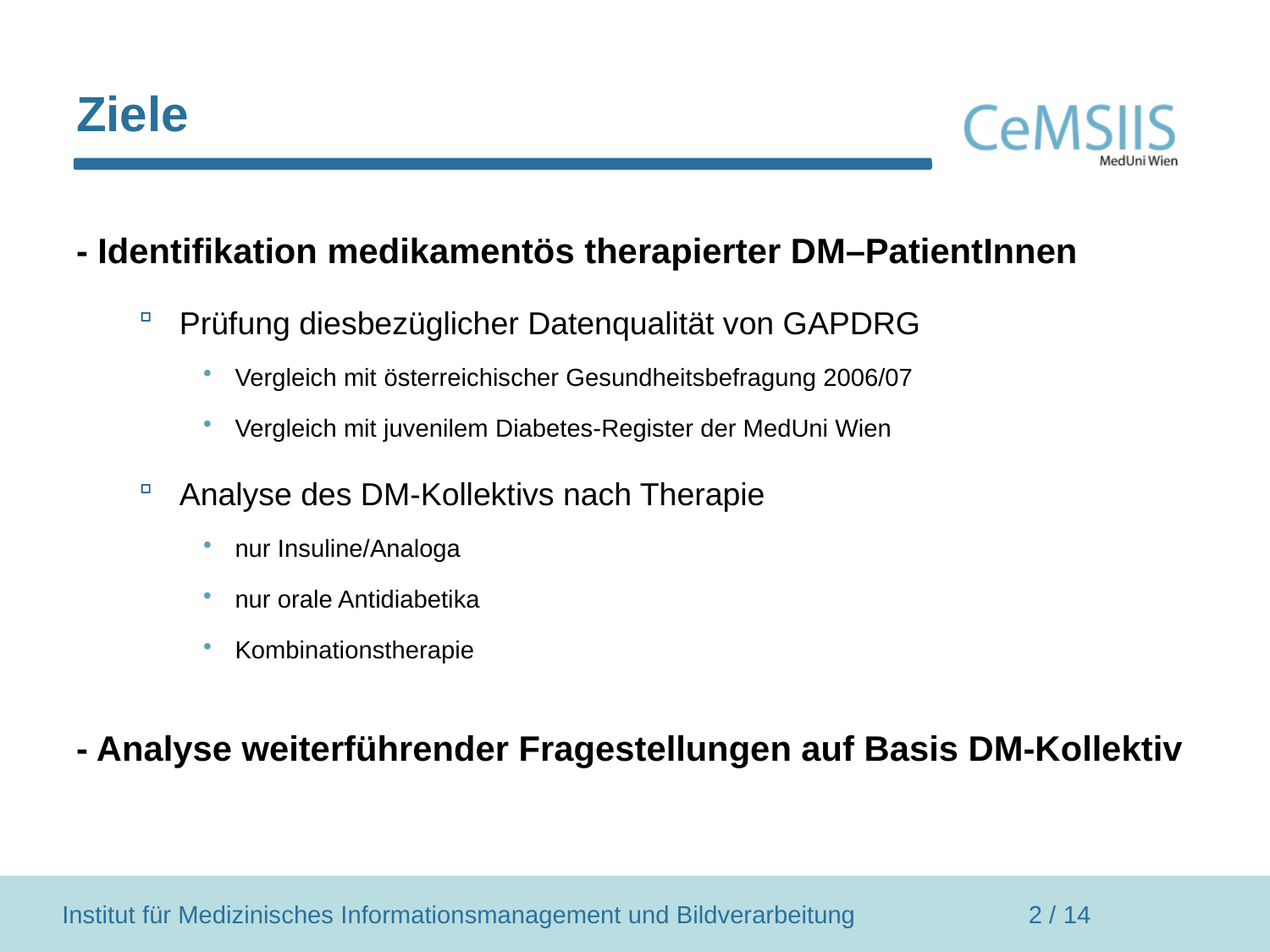

# Ziele
- Identifikation medikamentös therapierter DM–PatientInnen
Prüfung diesbezüglicher Datenqualität von GAPDRG
Vergleich mit österreichischer Gesundheitsbefragung 2006/07
Vergleich mit juvenilem Diabetes-Register der MedUni Wien
Analyse des DM-Kollektivs nach Therapie
nur Insuline/Analoga
nur orale Antidiabetika
Kombinationstherapie

- Analyse weiterführender Fragestellungen auf Basis DM-Kollektiv